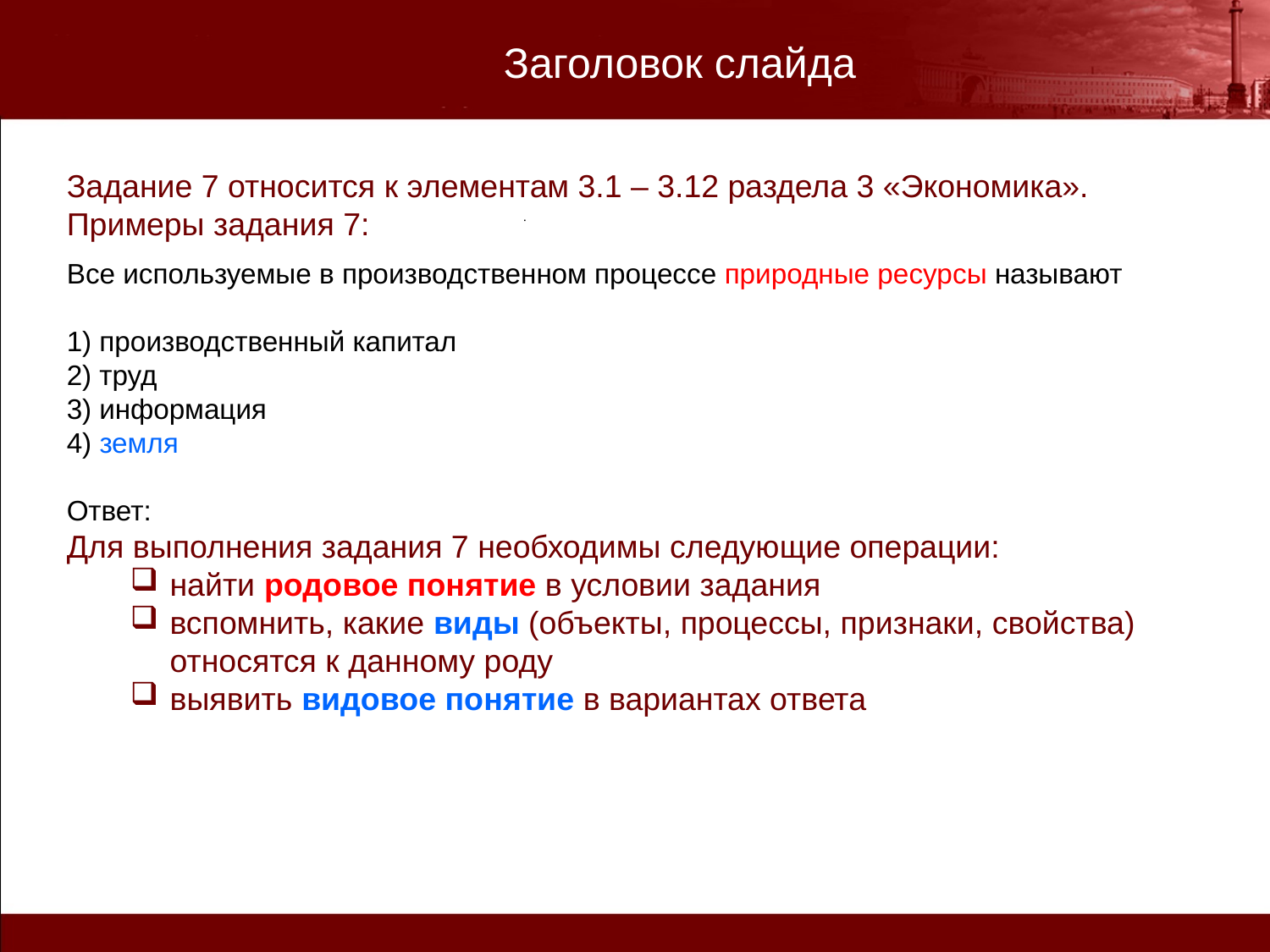

Заголовок слайда
Задание 7 относится к элементам 3.1 – 3.12 раздела 3 «Экономика».
Примеры задания 7:

Все ис­поль­зу­е­мые в про­из­вод­ствен­ном про­цес­се при­род­ные ре­сур­сы называют

1) про­из­вод­ствен­ный капитал
2) труд
3) информация
4) земля
Ответ:
Для выполнения задания 7 необходимы следующие операции:
найти родовое понятие в условии задания
вспомнить, какие виды (объекты, процессы, признаки, свойства) относятся к данному роду
выявить видовое понятие в вариантах ответа